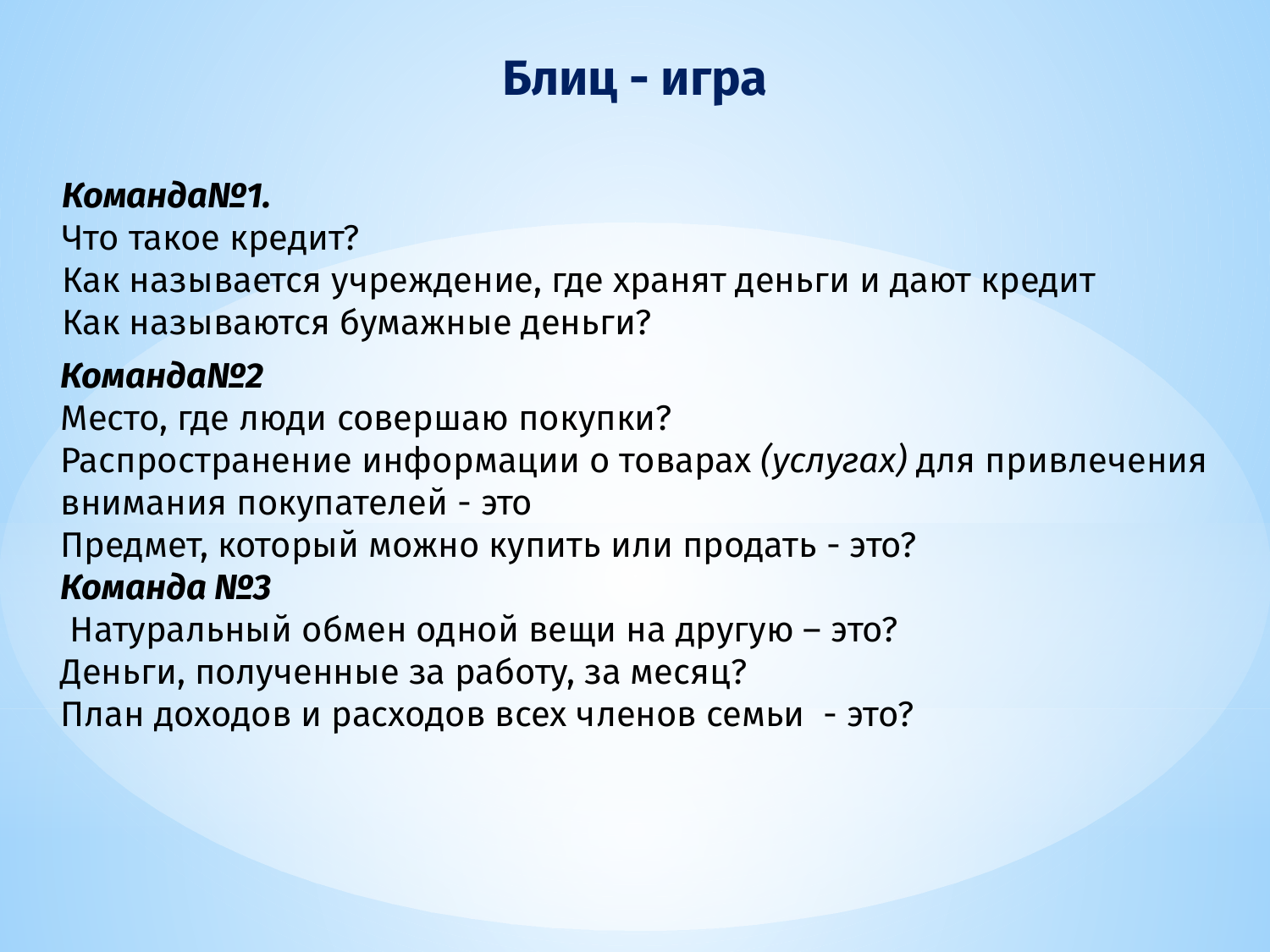

Блиц - игра
Команда№1.
Что такое кредит?
Как называется учреждение, где хранят деньги и дают кредит
Как называются бумажные деньги?

Команда№2
Место, где люди совершаю покупки?
Распространение информации о товарах (услугах) для привлечения внимания покупателей - это
Предмет, который можно купить или продать - это?
Команда №3
 Натуральный обмен одной вещи на другую – это?
Деньги, полученные за работу, за месяц?
План доходов и расходов всех членов семьи  - это?